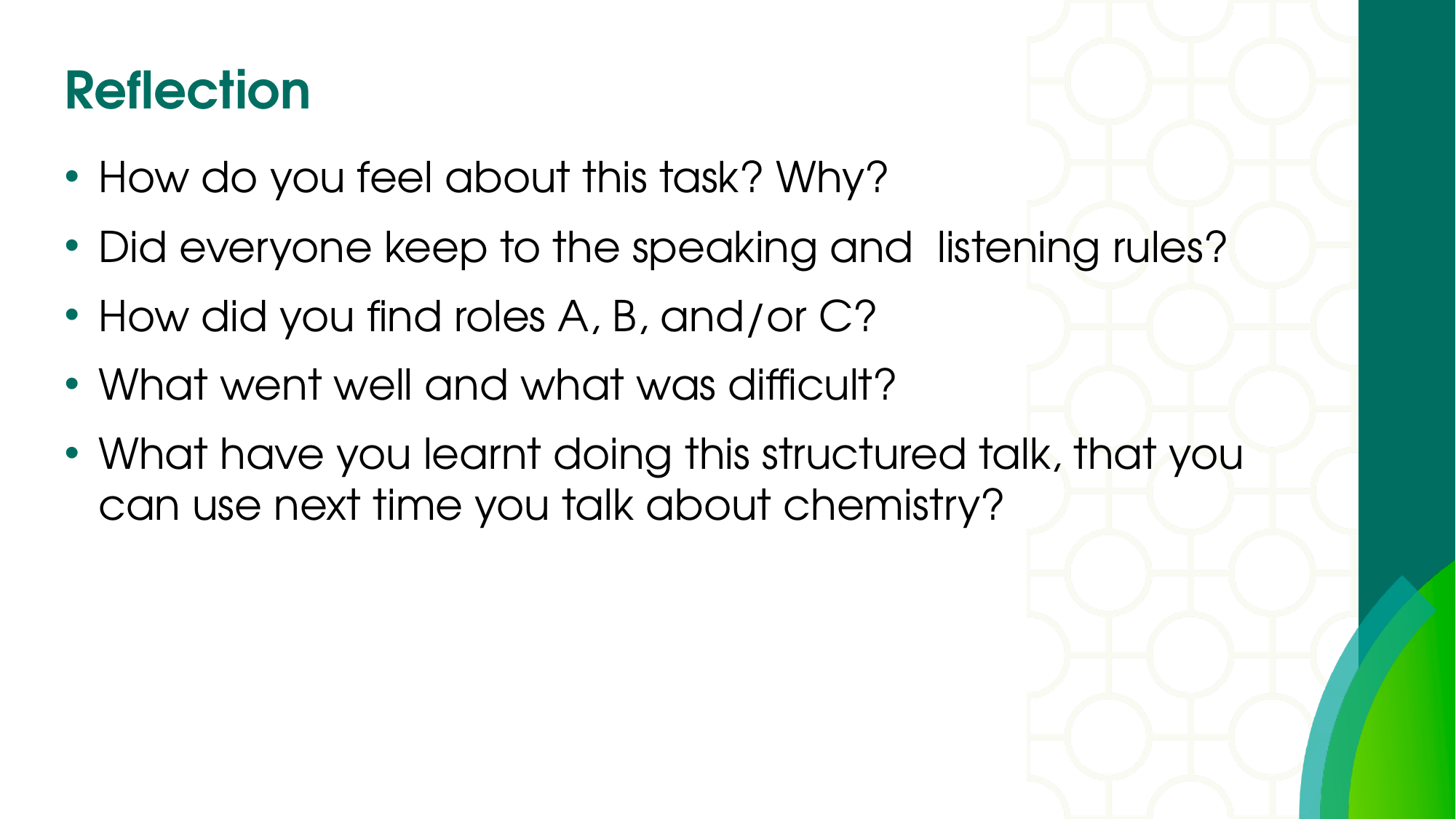

# Reflection
How do you feel about this task? Why?
Did everyone keep to the speaking and  listening rules?
How did you find roles A, B, and/or C?
What went well and what was difficult?
What have you learnt doing this structured talk, that you can use next time you talk about chemistry?